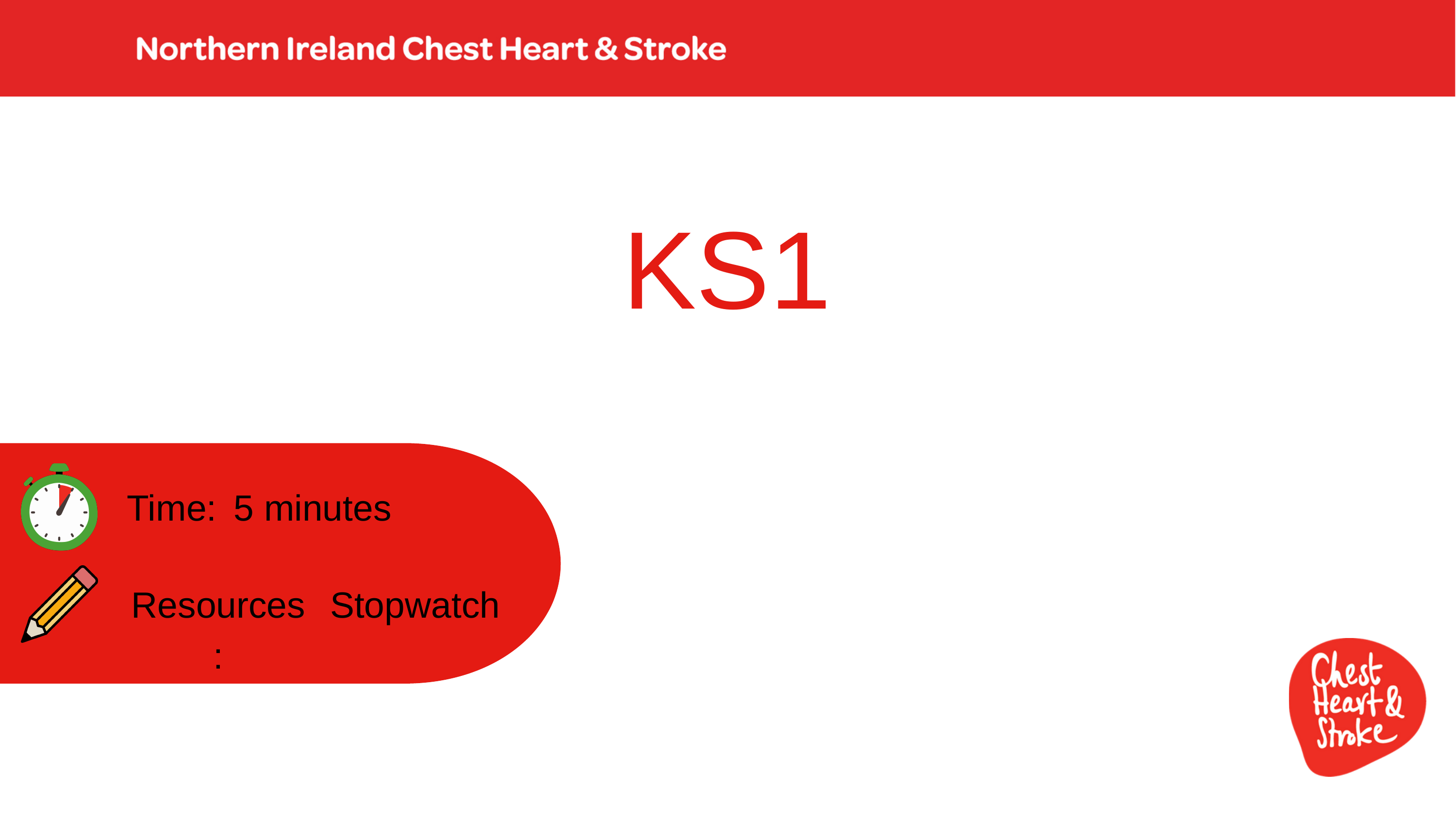

KS1

Time:
5 minutes

Resources :
Stopwatch